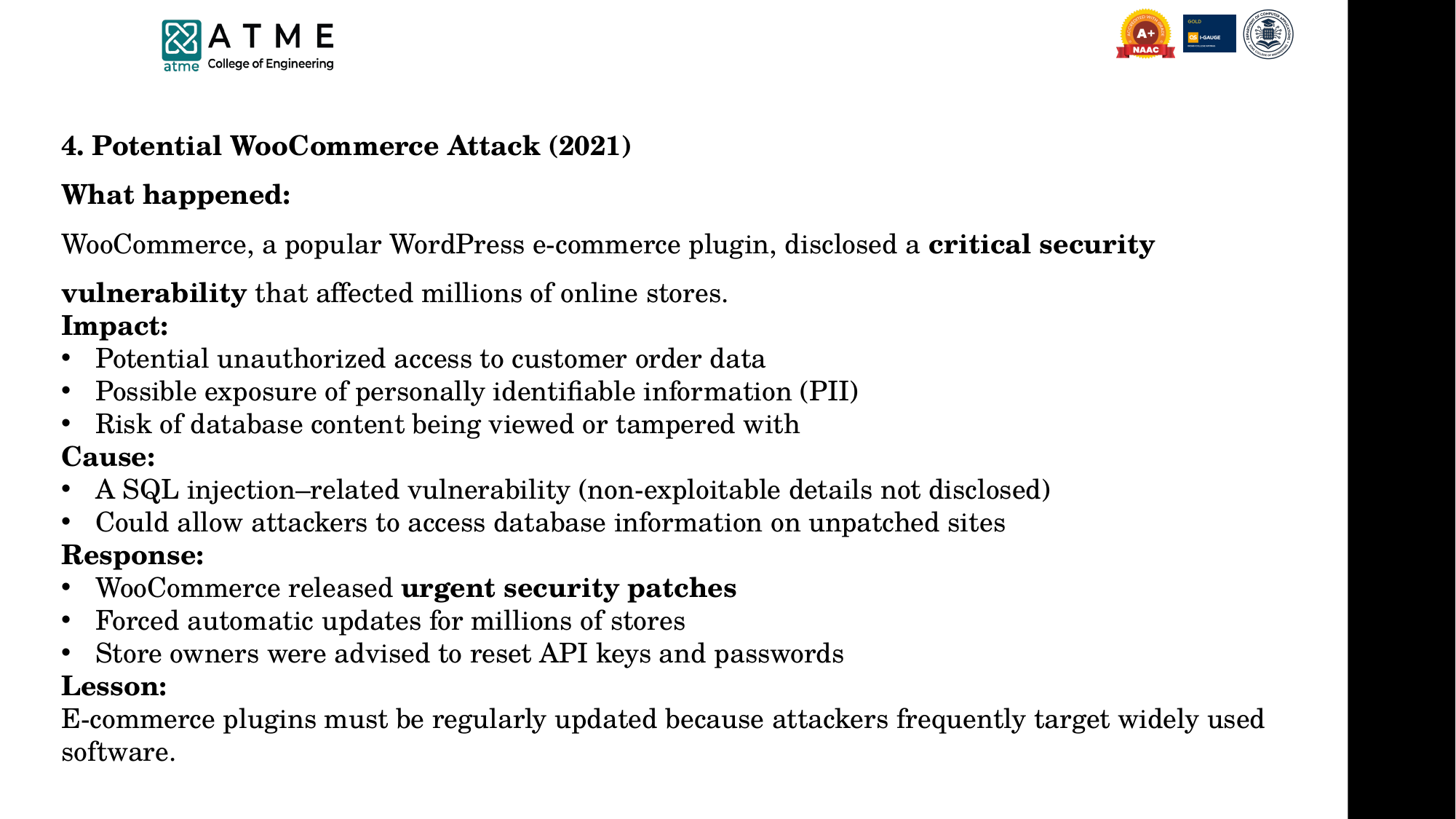

4. Potential WooCommerce Attack (2021)
What happened:
WooCommerce, a popular WordPress e-commerce plugin, disclosed a critical security vulnerability that affected millions of online stores.
Impact:
Potential unauthorized access to customer order data
Possible exposure of personally identifiable information (PII)
Risk of database content being viewed or tampered with
Cause:
A SQL injection–related vulnerability (non-exploitable details not disclosed)
Could allow attackers to access database information on unpatched sites
Response:
WooCommerce released urgent security patches
Forced automatic updates for millions of stores
Store owners were advised to reset API keys and passwords
Lesson:
E-commerce plugins must be regularly updated because attackers frequently target widely used software.